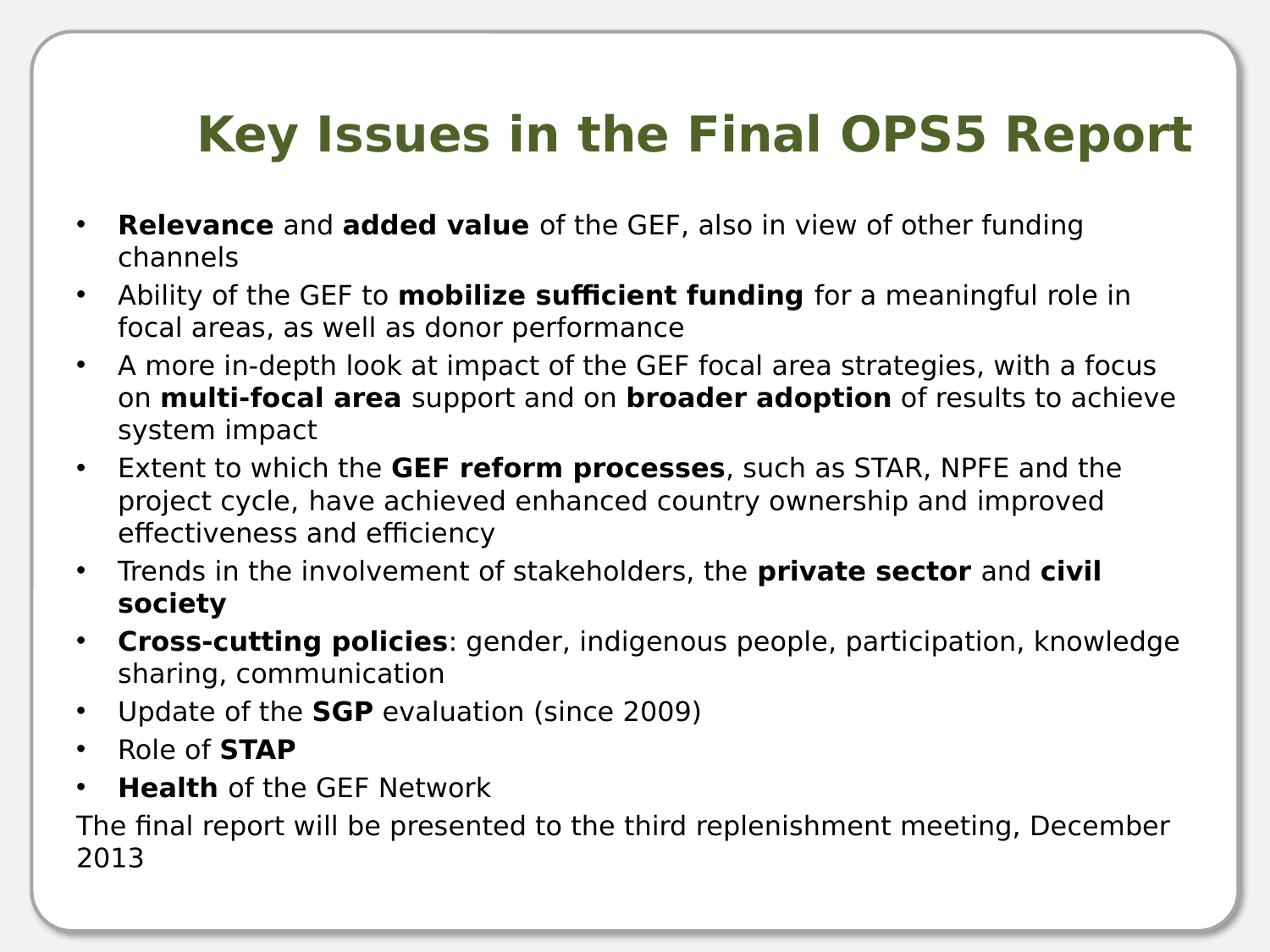

# Key Issues in the Final OPS5 Report
Relevance and added value of the GEF, also in view of other funding channels
Ability of the GEF to mobilize sufficient funding for a meaningful role in focal areas, as well as donor performance
A more in-depth look at impact of the GEF focal area strategies, with a focus on multi-focal area support and on broader adoption of results to achieve system impact
Extent to which the GEF reform processes, such as STAR, NPFE and the project cycle, have achieved enhanced country ownership and improved effectiveness and efficiency
Trends in the involvement of stakeholders, the private sector and civil society
Cross-cutting policies: gender, indigenous people, participation, knowledge sharing, communication
Update of the SGP evaluation (since 2009)
Role of STAP
Health of the GEF Network
The final report will be presented to the third replenishment meeting, December 2013